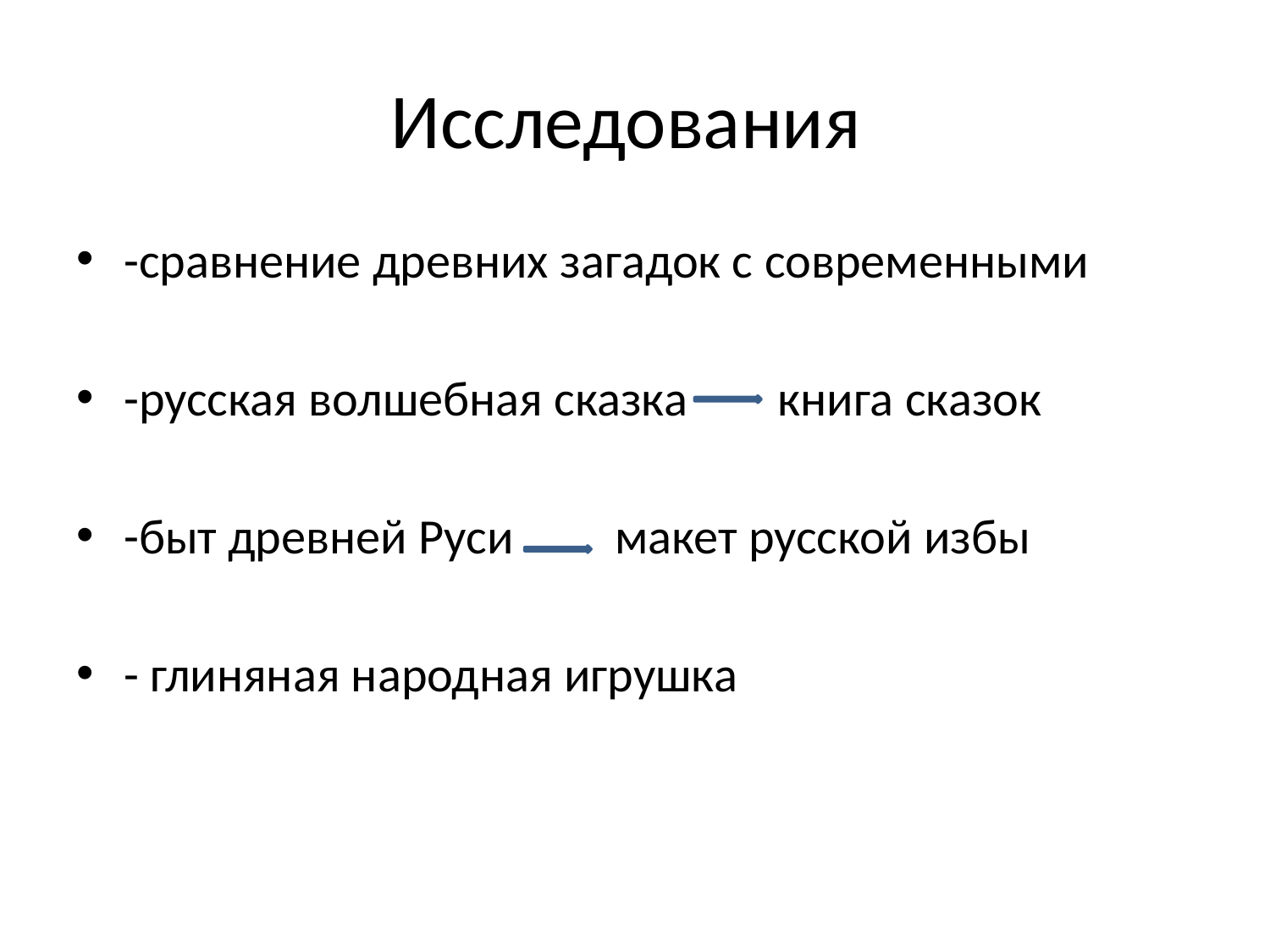

# Исследования
-сравнение древних загадок с современными

-русская волшебная сказка        книга сказок

-быт древней Руси         макет русской избы

- глиняная народная игрушка